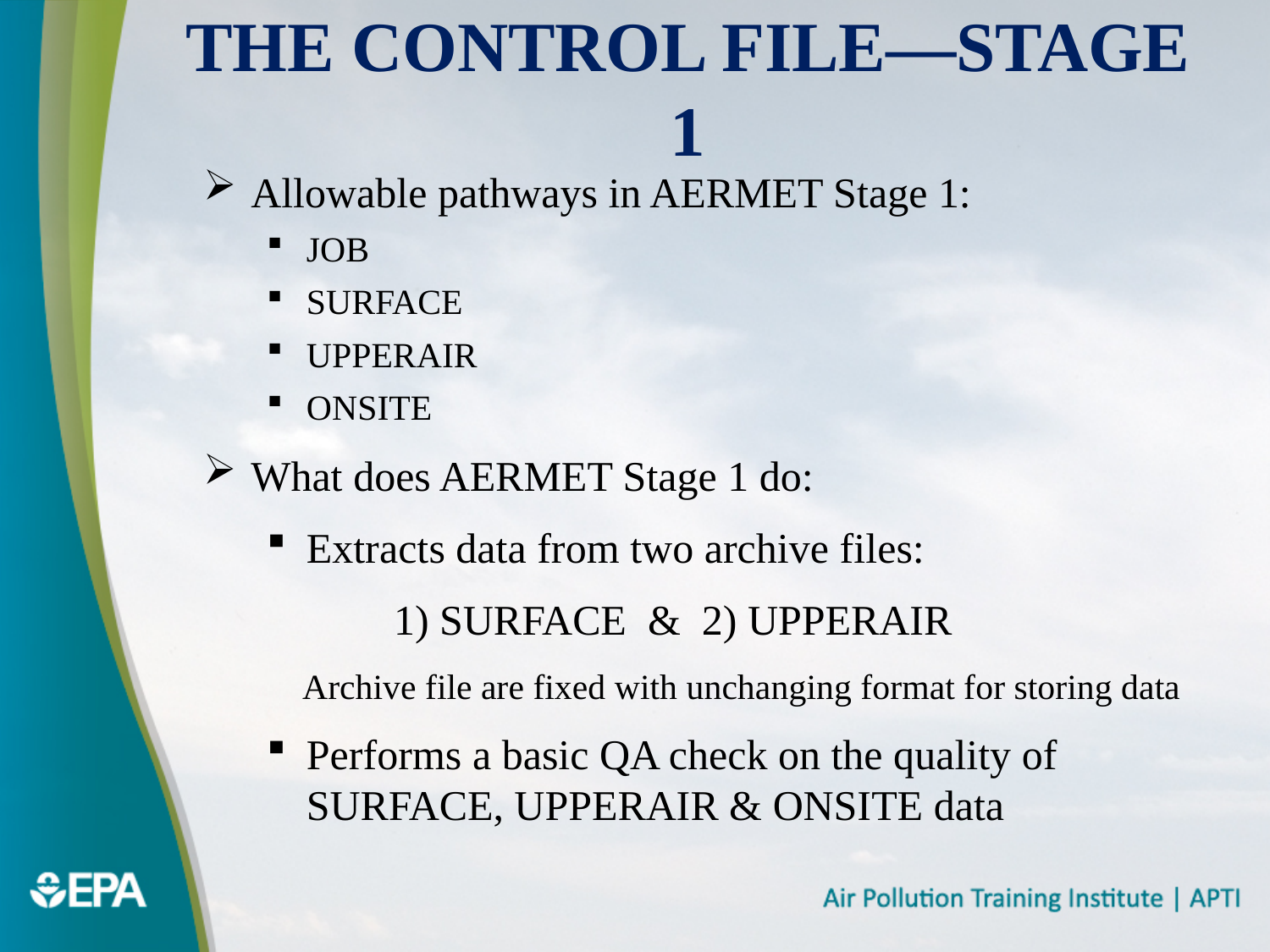

# The Control File—Stage 1
Allowable pathways in AERMET Stage 1:
JOB
SURFACE
UPPERAIR
ONSITE
What does AERMET Stage 1 do:
Extracts data from two archive files:
	1) SURFACE  &  2) UPPERAIR
    Archive file are fixed with unchanging format for storing data
Performs a basic QA check on the quality of SURFACE, UPPERAIR & ONSITE data